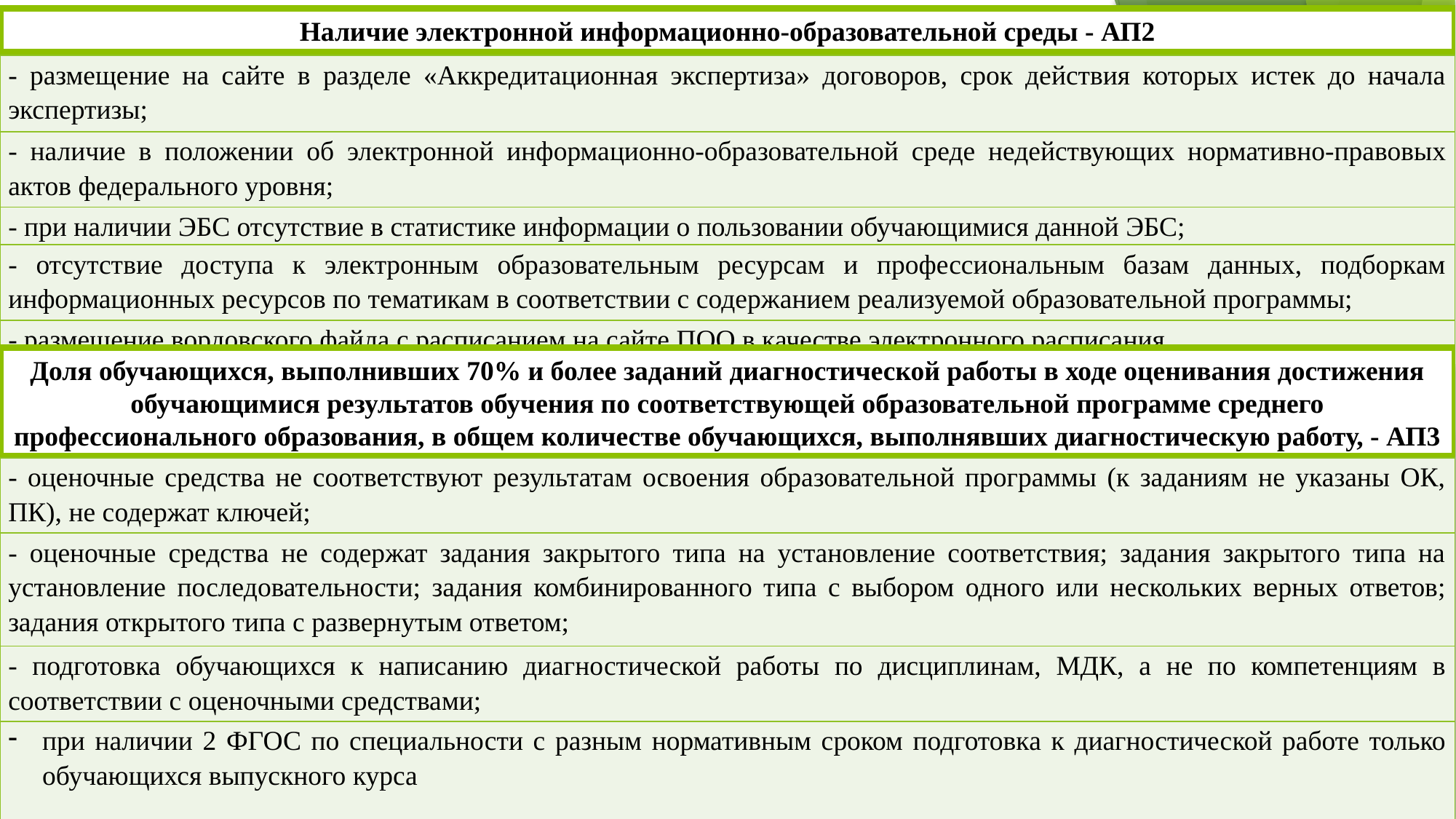

Наличие электронной информационно-образовательной среды - АП2
| - размещение на сайте в разделе «Аккредитационная экспертиза» договоров, срок действия которых истек до начала экспертизы; |
| --- |
| - наличие в положении об электронной информационно-образовательной среде недействующих нормативно-правовых актов федерального уровня; |
| - при наличии ЭБС отсутствие в статистике информации о пользовании обучающимися данной ЭБС; |
| - отсутствие доступа к электронным образовательным ресурсам и профессиональным базам данных, подборкам информационных ресурсов по тематикам в соответствии с содержанием реализуемой образовательной программы; |
| - размещение вордовского файла с расписанием на сайте ПОО в качестве электронного расписания |
Доля обучающихся, выполнивших 70% и более заданий диагностической работы в ходе оценивания достижения обучающимися результатов обучения по соответствующей образовательной программе среднего профессионального образования, в общем количестве обучающихся, выполнявших диагностическую работу, - АП3
| - оценочные средства не соответствуют результатам освоения образовательной программы (к заданиям не указаны ОК, ПК), не содержат ключей; |
| --- |
| - оценочные средства не содержат задания закрытого типа на установление соответствия; задания закрытого типа на установление последовательности; задания комбинированного типа с выбором одного или нескольких верных ответов; задания открытого типа с развернутым ответом; |
| - подготовка обучающихся к написанию диагностической работы по дисциплинам, МДК, а не по компетенциям в соответствии с оценочными средствами; |
| при наличии 2 ФГОС по специальности с разным нормативным сроком подготовка к диагностической работе только обучающихся выпускного курса |
3